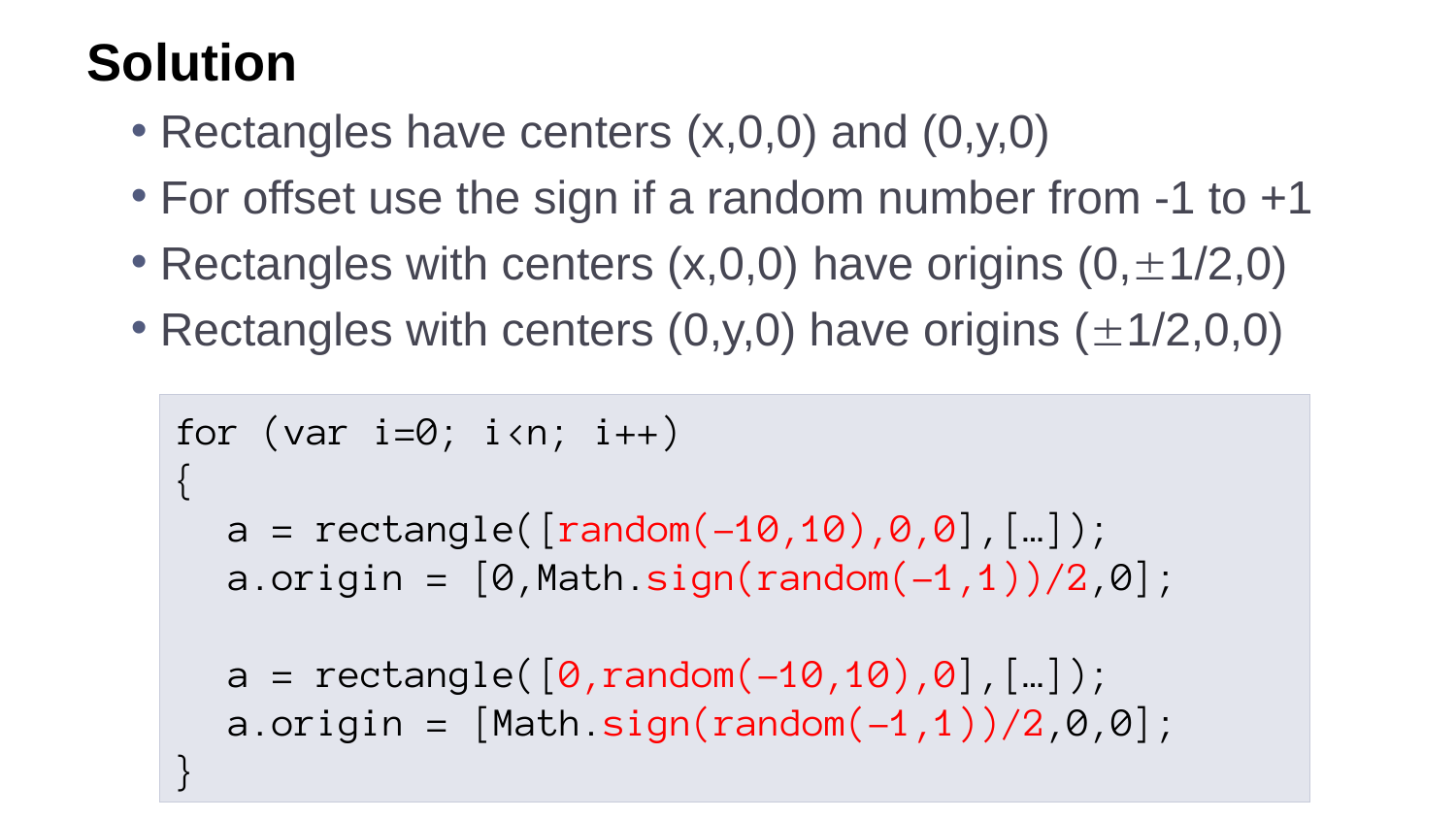

Solution
Rectangles have centers (x,0,0) and (0,y,0)
For offset use the sign if a random number from -1 to +1
Rectangles with centers (x,0,0) have origins (0,±1/2,0)
Rectangles with centers (0,y,0) have origins (±1/2,0,0)

for (var i=0; i<n; i++)
{
	a = rectangle([random(-10,10),0,0],[…]);
	a.origin = [0,Math.sign(random(-1,1))/2,0];

	a = rectangle([0,random(-10,10),0],[…]);
	a.origin = [Math.sign(random(-1,1))/2,0,0];
}